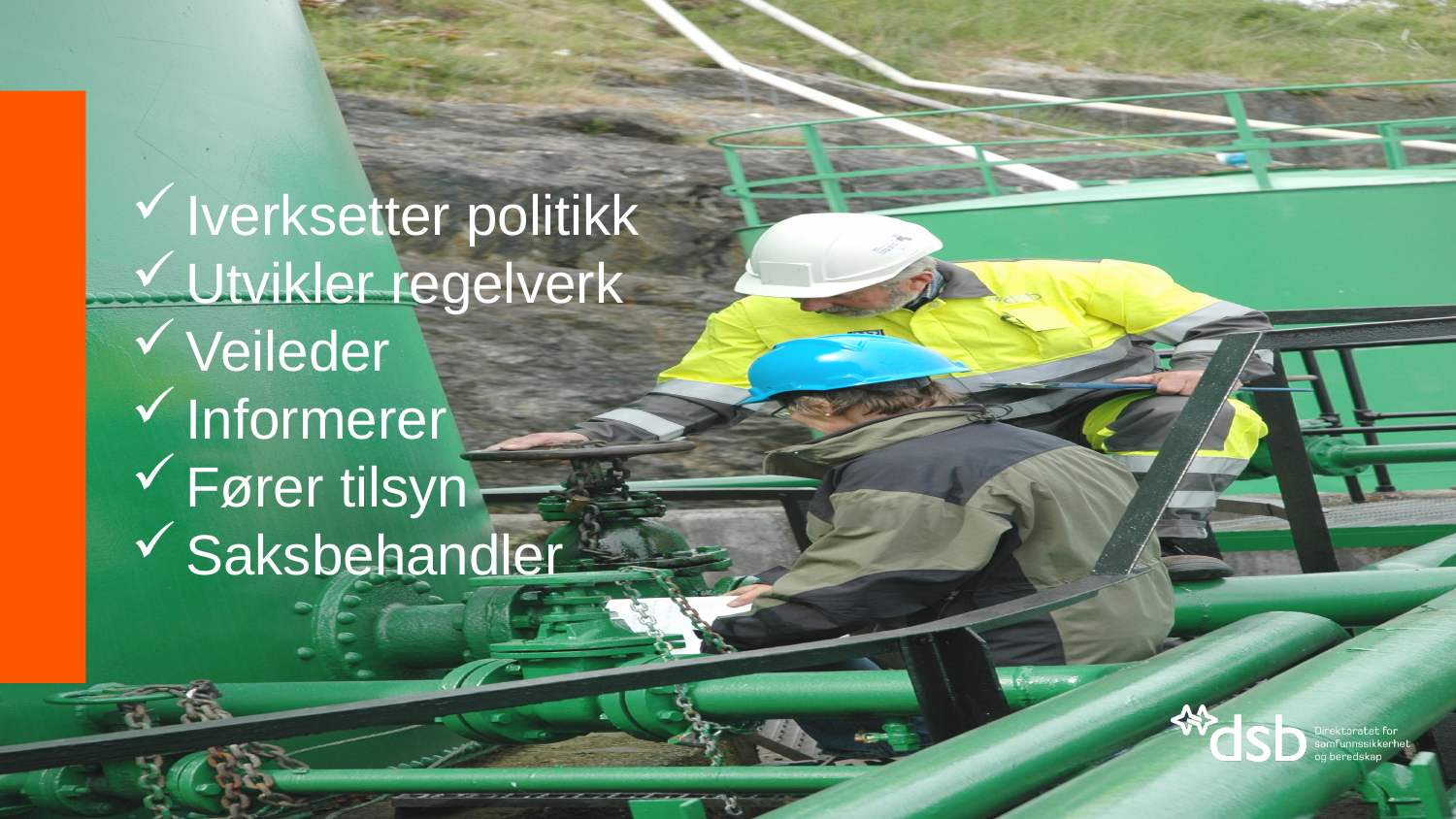

#
Iverksetter politikk
Utvikler regelverk
Veileder
Informerer
Fører tilsyn
Saksbehandler